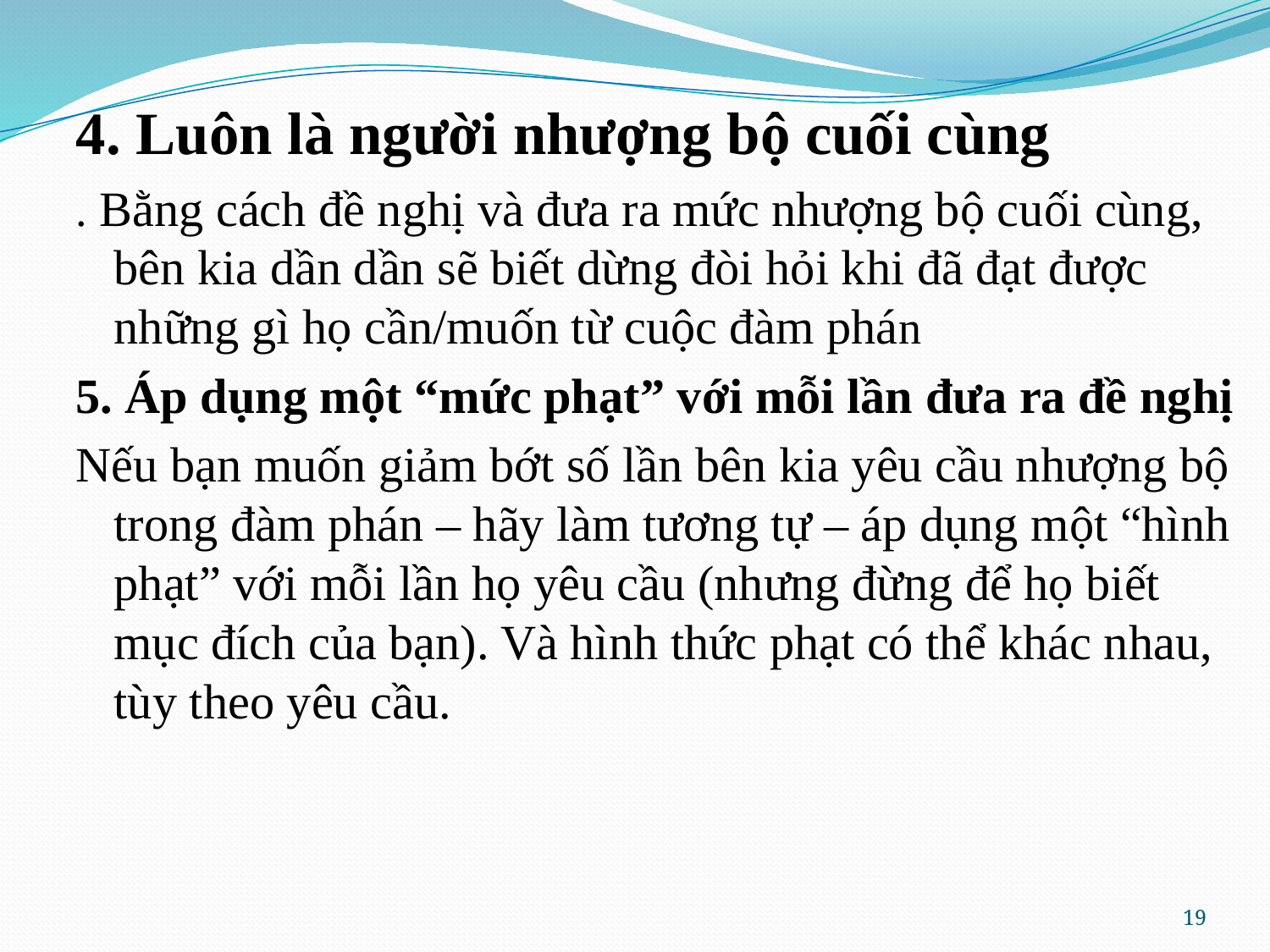

4. Luôn là người nhượng bộ cuối cùng
. Bằng cách đề nghị và đưa ra mức nhượng bộ cuối cùng, bên kia dần dần sẽ biết dừng đòi hỏi khi đã đạt được những gì họ cần/muốn từ cuộc đàm phán
5. Áp dụng một “mức phạt” với mỗi lần đưa ra đề nghị
Nếu bạn muốn giảm bớt số lần bên kia yêu cầu nhượng bộ trong đàm phán – hãy làm tương tự – áp dụng một “hình phạt” với mỗi lần họ yêu cầu (nhưng đừng để họ biết mục đích của bạn). Và hình thức phạt có thể khác nhau, tùy theo yêu cầu.

19